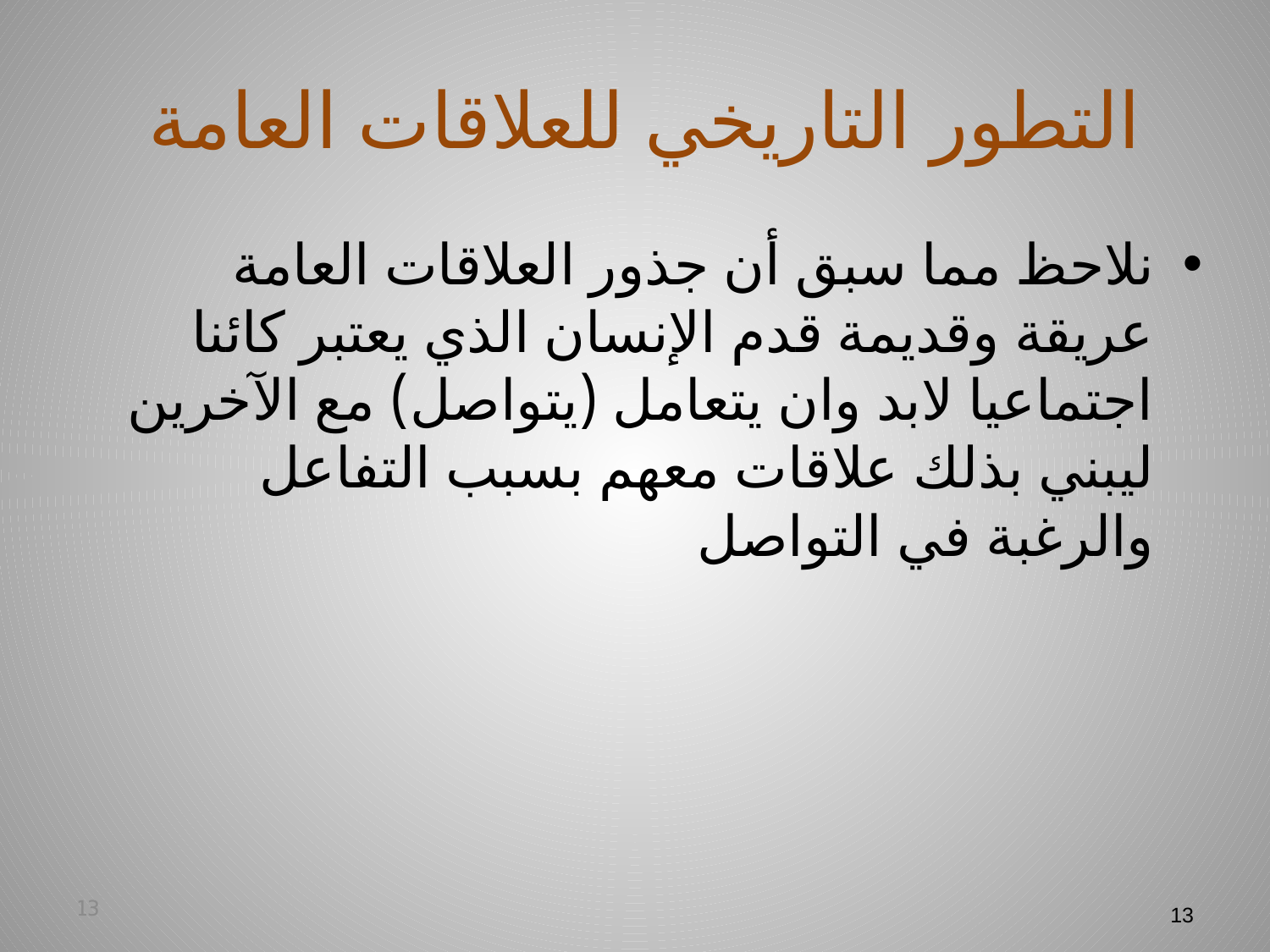

# التطور التاريخي للعلاقات العامة
نلاحظ مما سبق أن جذور العلاقات العامة عريقة وقديمة قدم الإنسان الذي يعتبر كائنا اجتماعيا لابد وان يتعامل (يتواصل) مع الآخرين ليبني بذلك علاقات معهم بسبب التفاعل والرغبة في التواصل

13
13